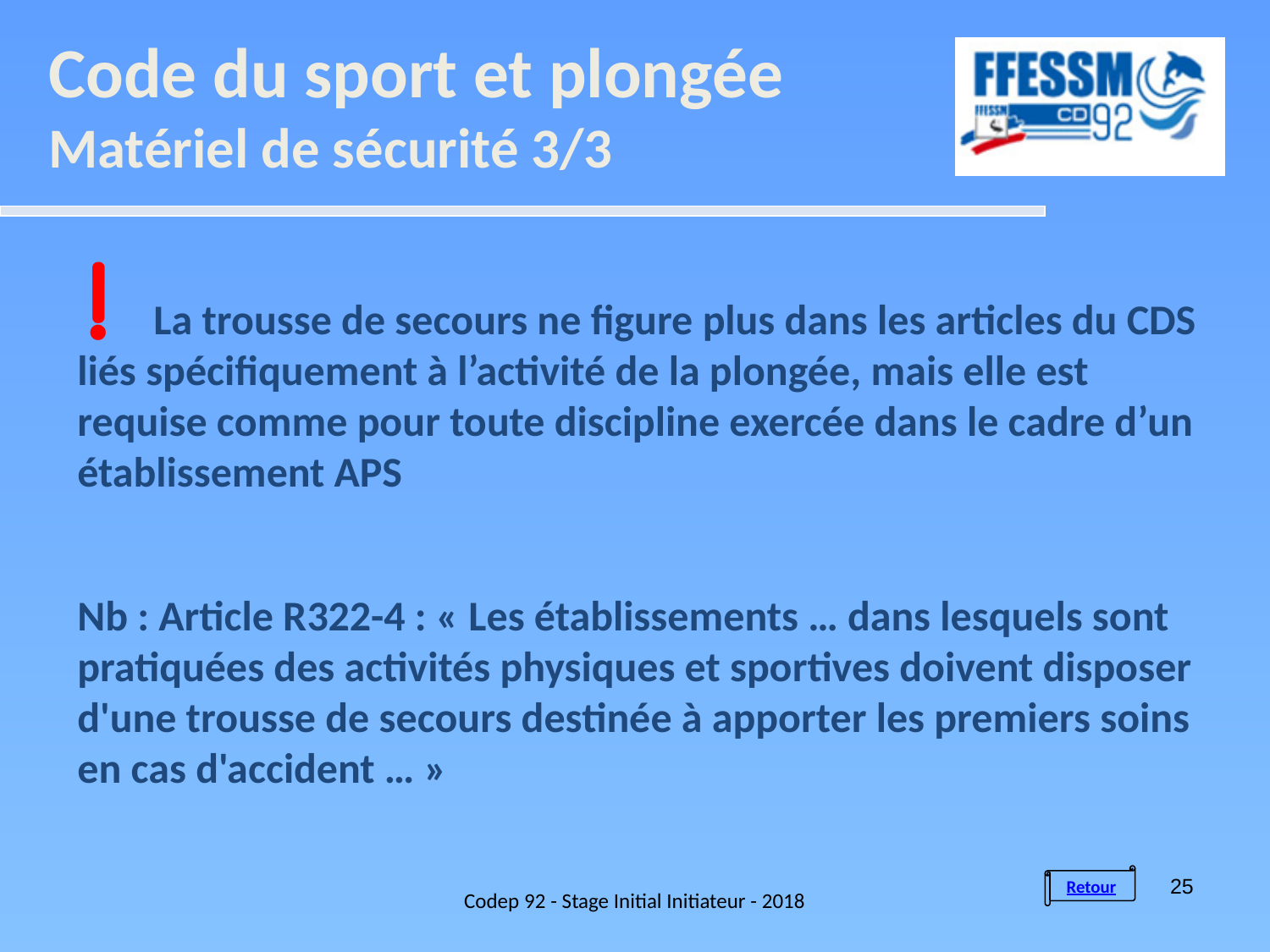

Code du sport et plongée
Matériel de sécurité 3/3
!
        La trousse de secours ne figure plus dans les articles du CDS liés spécifiquement à l’activité de la plongée, mais elle est requise comme pour toute discipline exercée dans le cadre d’un établissement APS

Nb : Article R322-4 : « Les établissements … dans lesquels sont pratiquées des activités physiques et sportives doivent disposer d'une trousse de secours destinée à apporter les premiers soins
en cas d'accident … »
Retour
Codep 92 - Stage Initial Initiateur - 2018
25